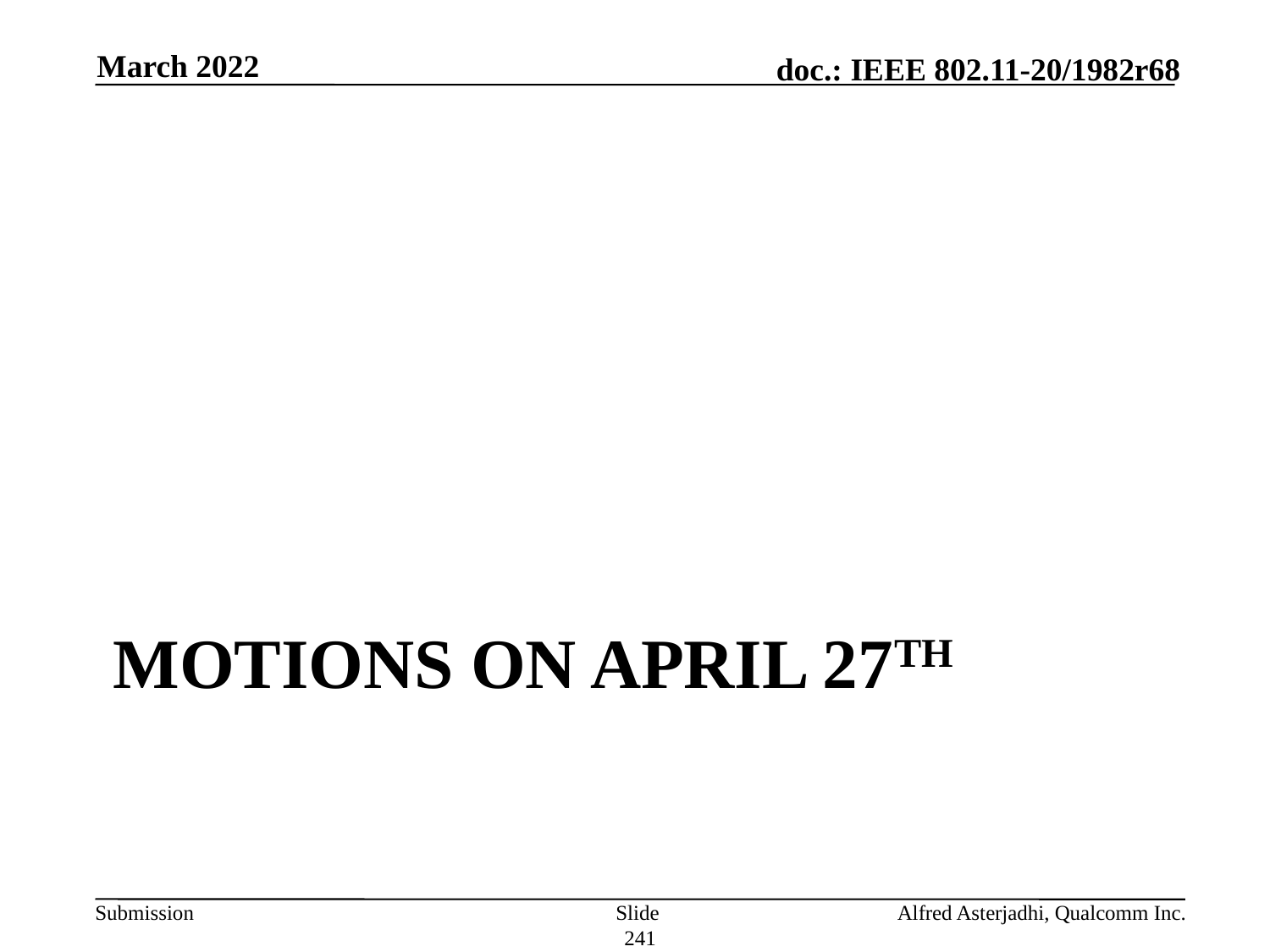

March 2022

# Motions on APRIL 27th
Slide 241
Alfred Asterjadhi, Qualcomm Inc.